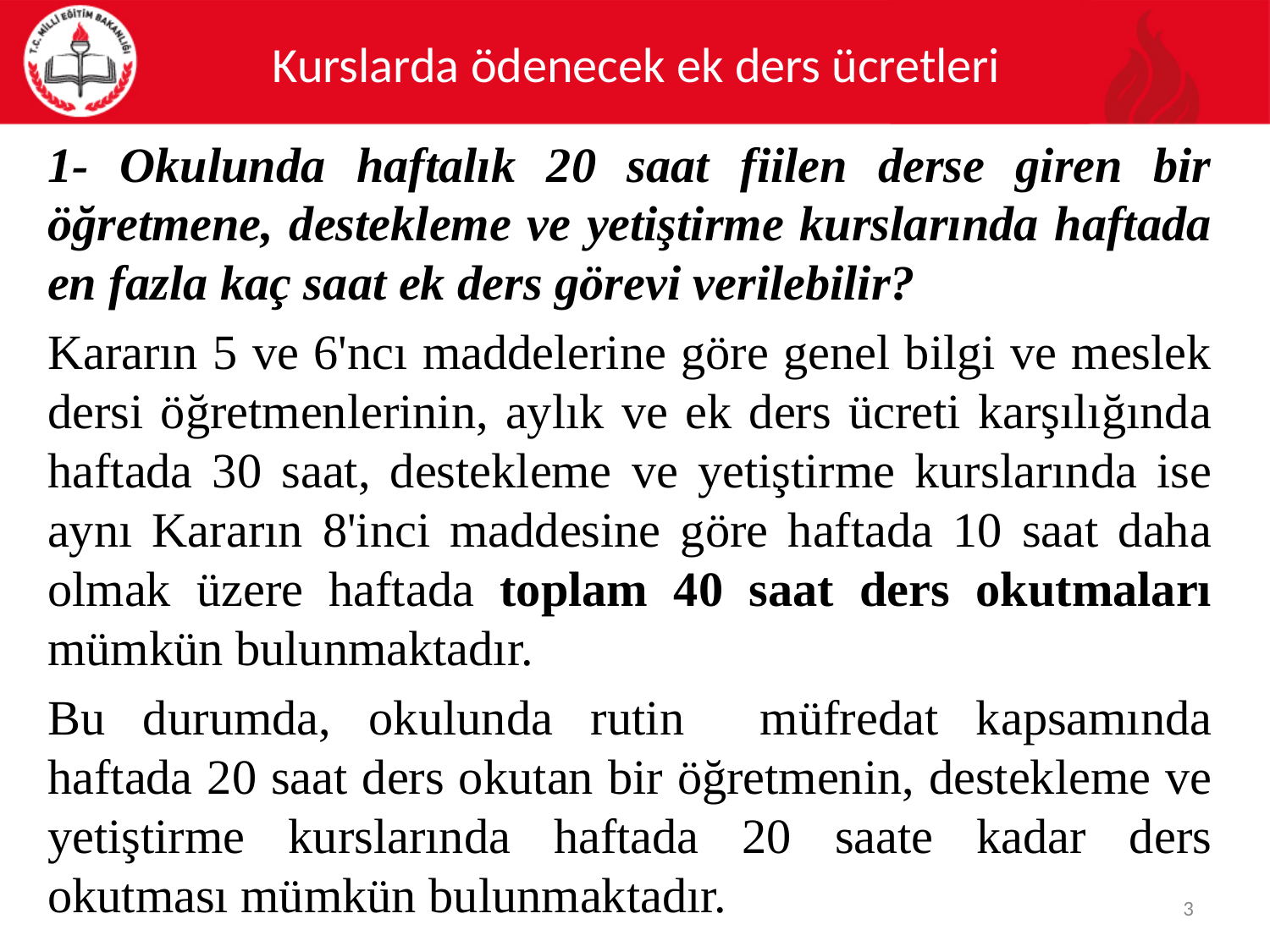

# Kurslarda ödenecek ek ders ücretleri
1- Okulunda haftalık 20 saat fiilen derse giren bir öğretmene, destekleme ve yetiştirme kurslarında haftada en fazla kaç saat ek ders görevi verilebilir?
Kararın 5 ve 6'ncı maddelerine göre genel bilgi ve meslek dersi öğretmenlerinin, aylık ve ek ders ücreti karşılığında haftada 30 saat, destekleme ve yetiştirme kurslarında ise aynı Kararın 8'inci maddesine göre haftada 10 saat daha olmak üzere haftada toplam 40 saat ders okutmaları mümkün bulunmaktadır.
Bu durumda, okulunda rutin  müfredat kapsamında haftada 20 saat ders okutan bir öğretmenin, destekleme ve yetiştirme kurslarında haftada 20 saate kadar ders okutması mümkün bulunmaktadır.

3